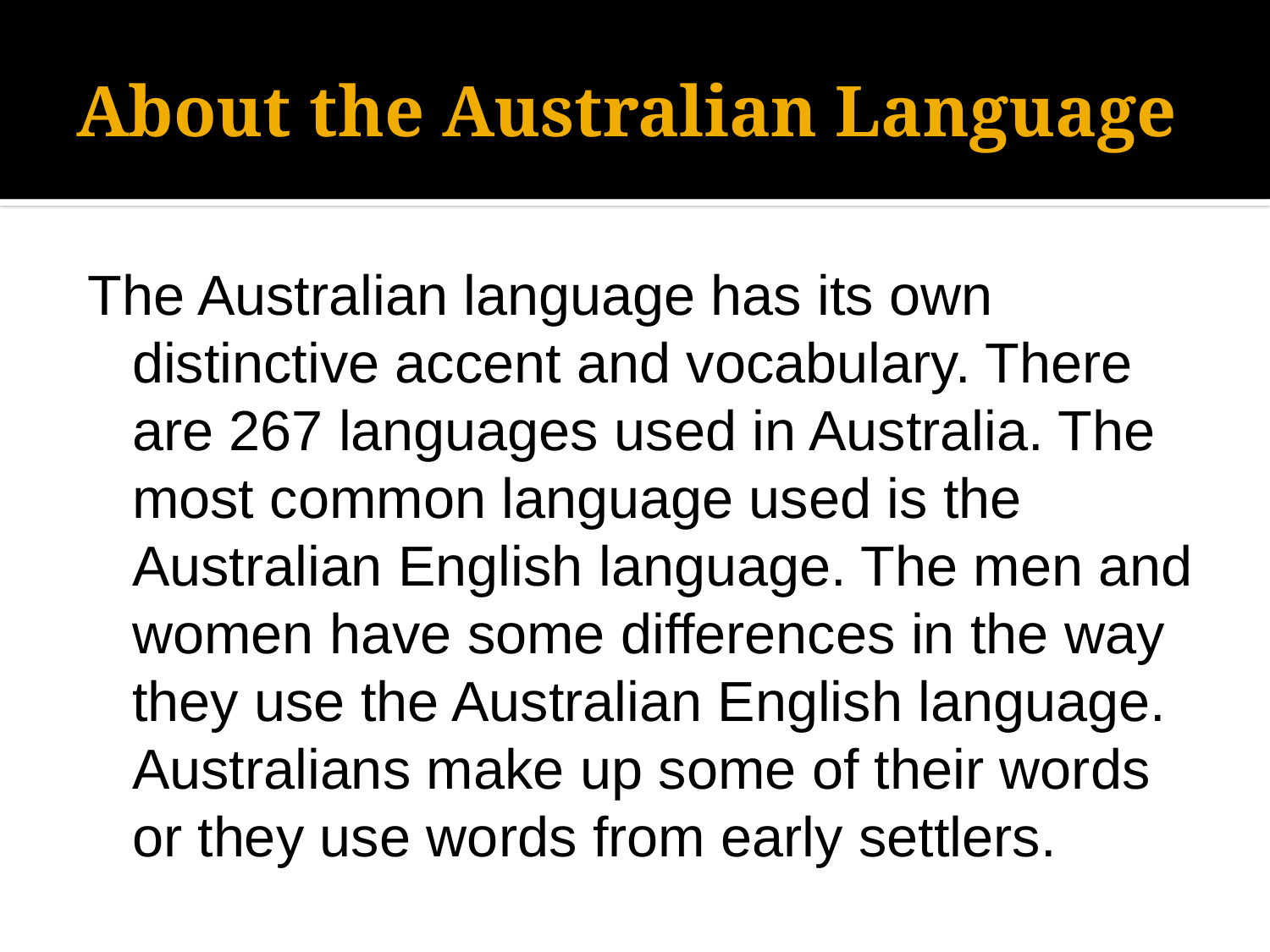

# About the Australian Language
The Australian language has its own distinctive accent and vocabulary. There are 267 languages used in Australia. The most common language used is the Australian English language. The men and women have some differences in the way they use the Australian English language. Australians make up some of their words or they use words from early settlers.